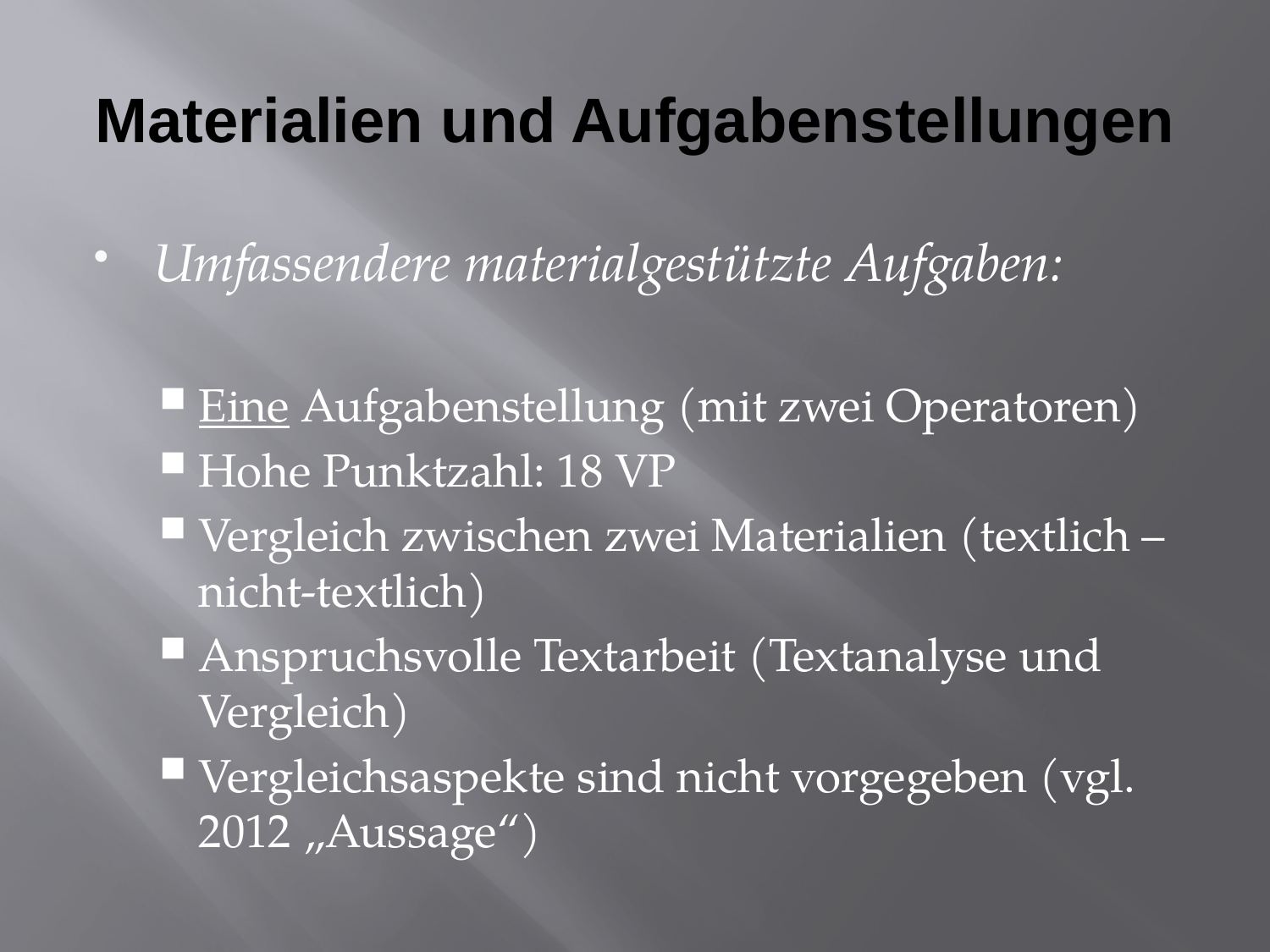

# Materialien und Aufgabenstellungen
Umfassendere materialgestützte Aufgaben:

Eine Aufgabenstellung (mit zwei Operatoren)
Hohe Punktzahl: 18 VP
Vergleich zwischen zwei Materialien (textlich – nicht-textlich)
Anspruchsvolle Textarbeit (Textanalyse und Vergleich)
Vergleichsaspekte sind nicht vorgegeben (vgl. 2012 „Aussage“)